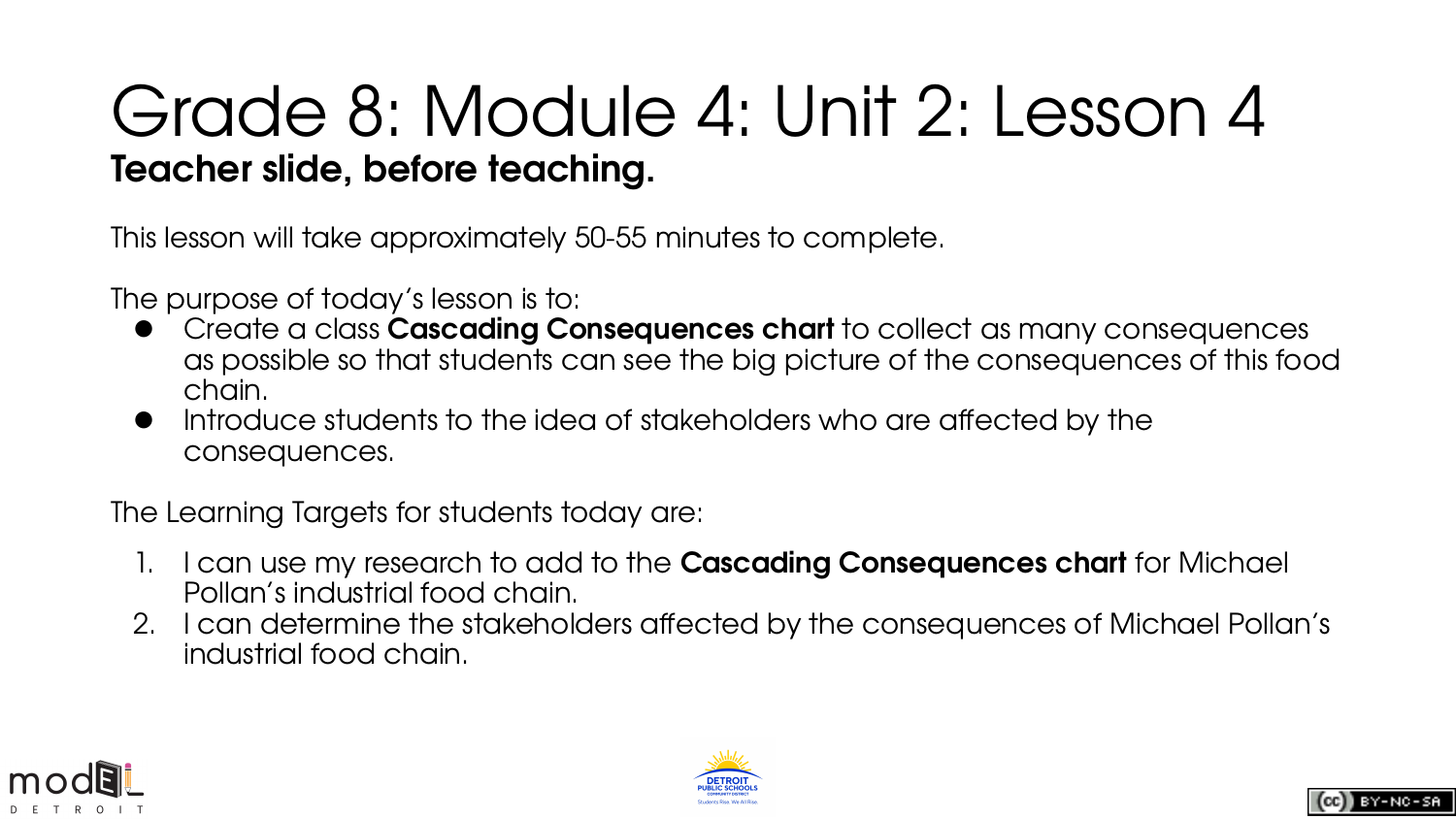

# Grade 8: Module 4: Unit 2: Lesson 4
Teacher slide, before teaching.

This lesson will take approximately 50-55 minutes to complete.

The purpose of today’s lesson is to:
Create a class Cascading Consequences chart to collect as many consequences as possible so that students can see the big picture of the consequences of this food chain.
Introduce students to the idea of stakeholders who are affected by the consequences.
The Learning Targets for students today are:
I can use my research to add to the Cascading Consequences chart for Michael Pollan’s industrial food chain.
I can determine the stakeholders affected by the consequences of Michael Pollan’s industrial food chain.